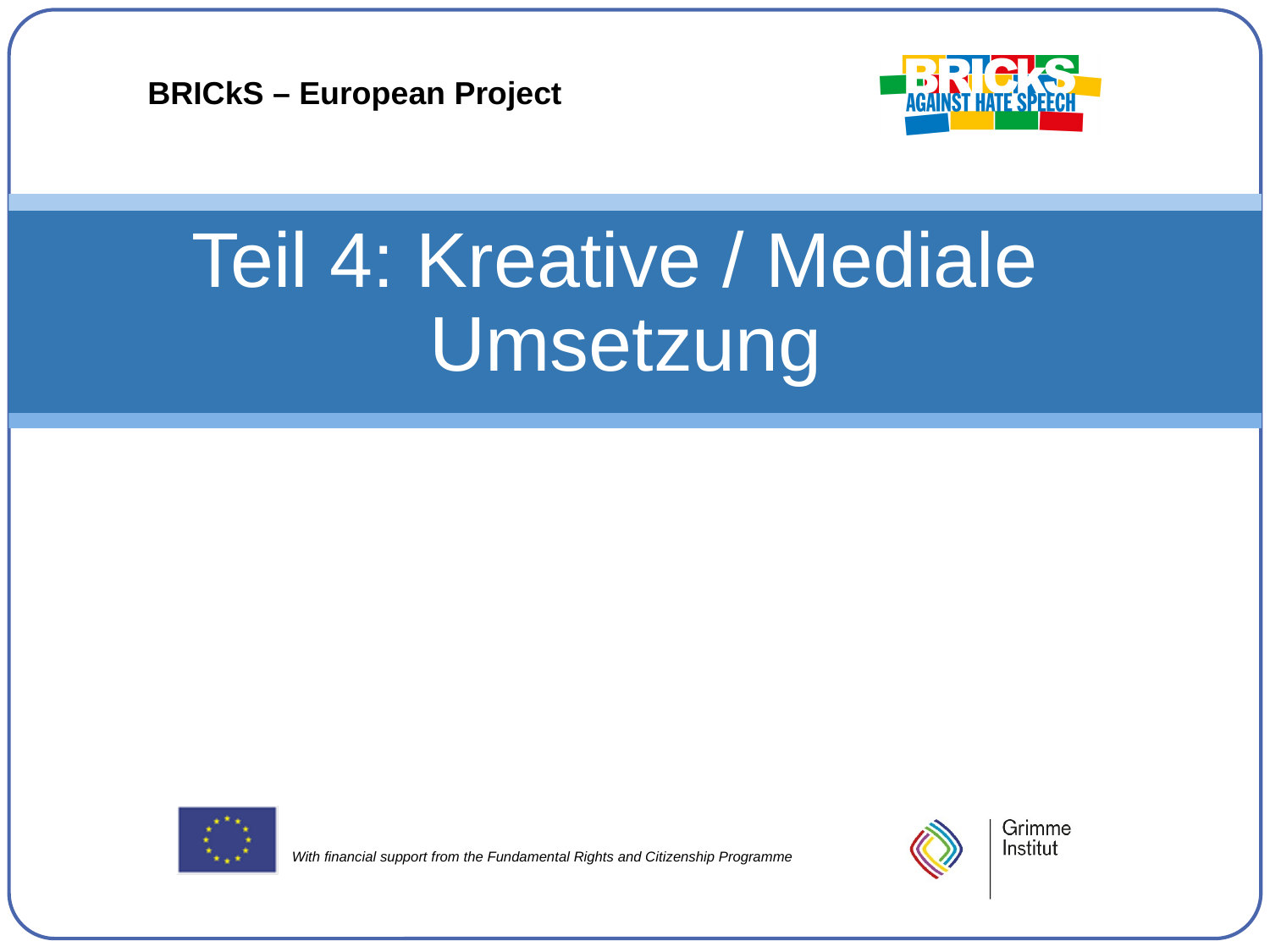

# Teil 4: Kreative / Mediale Umsetzung